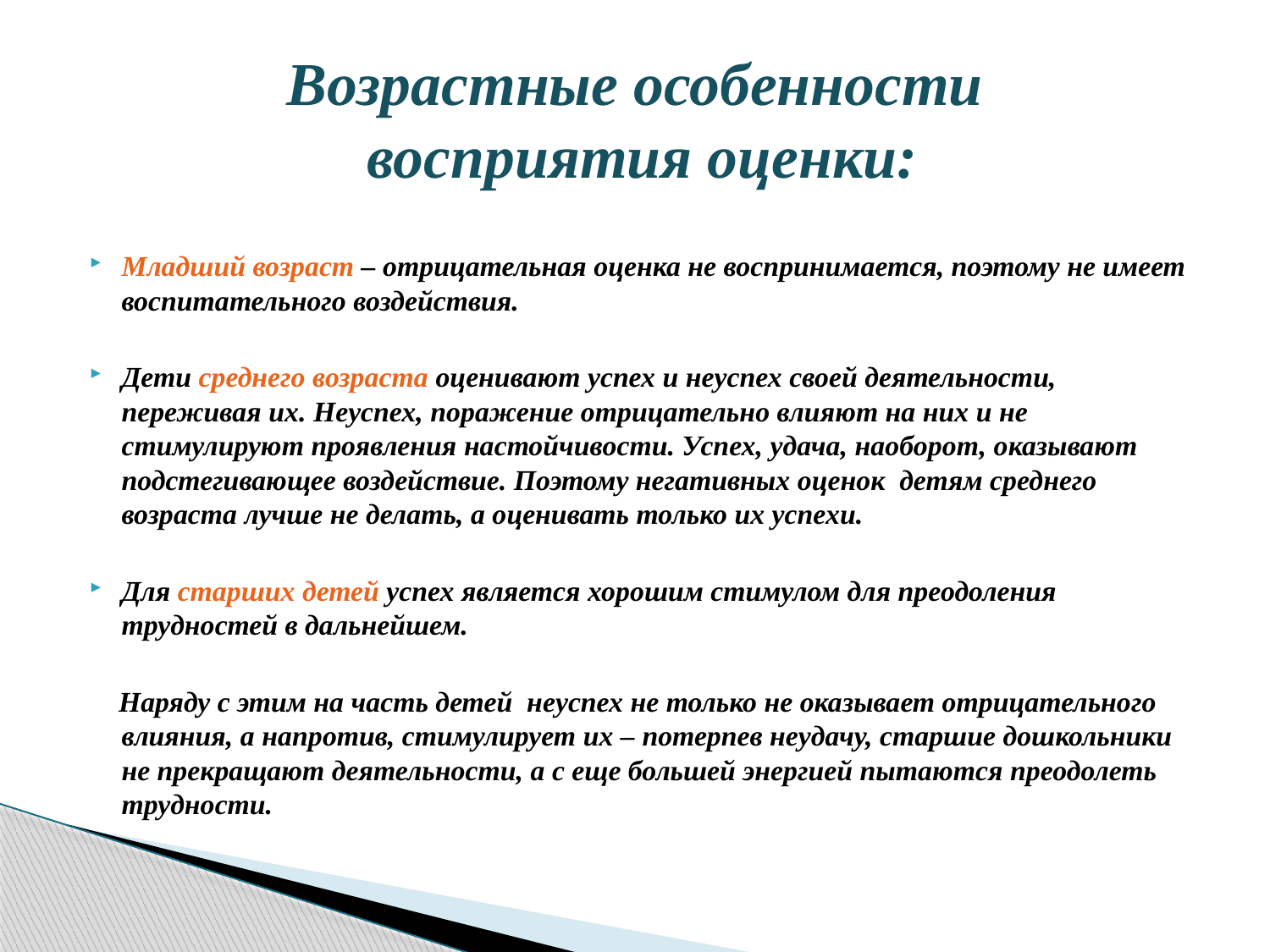

# Возрастные особенности восприятия оценки:

Младший возраст – отрицательная оценка не воспринимается, поэтому не имеет воспитательного воздействия.

Дети среднего возраста оценивают успех и неуспех своей деятельности, переживая их. Неуспех, поражение отрицательно влияют на них и не стимулируют проявления настойчивости. Успех, удача, наоборот, оказывают подстегивающее воздействие. Поэтому негативных оценок  детям среднего возраста лучше не делать, а оценивать только их успехи.

Для старших детей успех является хорошим стимулом для преодоления трудностей в дальнейшем.

    Наряду с этим на часть детей  неуспех не только не оказывает отрицательного влияния, а напротив, стимулирует их – потерпев неудачу, старшие дошкольники не прекращают деятельности, а с еще большей энергией пытаются преодолеть трудности.